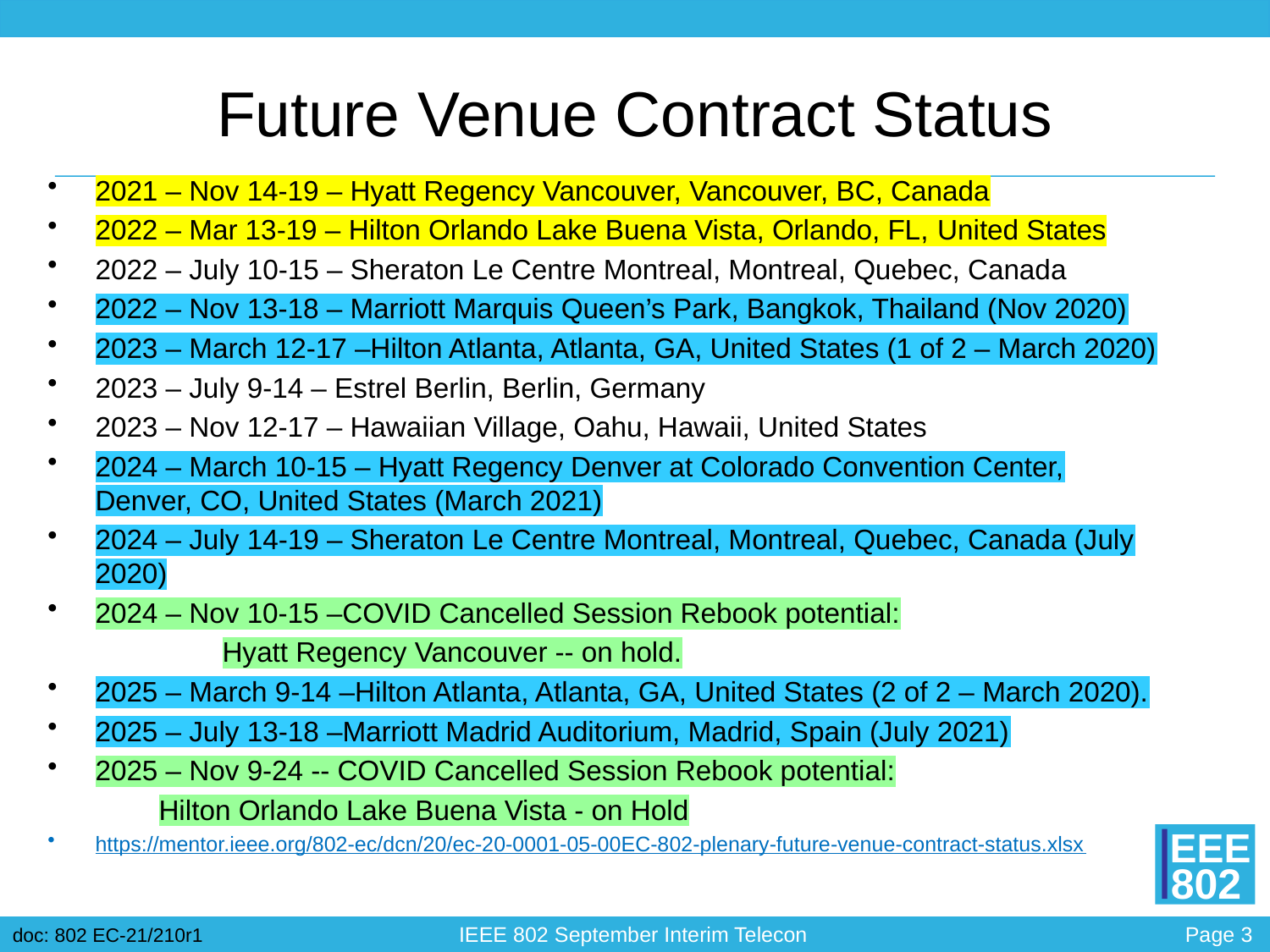

# Future Venue Contract Status
2021 – Nov 14-19 – Hyatt Regency Vancouver, Vancouver, BC, Canada
2022 – Mar 13-19 – Hilton Orlando Lake Buena Vista, Orlando, FL, United States
2022 – July 10-15 – Sheraton Le Centre Montreal, Montreal, Quebec, Canada
2022 – Nov 13-18 – Marriott Marquis Queen’s Park, Bangkok, Thailand (Nov 2020)
2023 – March 12-17 –Hilton Atlanta, Atlanta, GA, United States (1 of 2 – March 2020)
2023 – July 9-14 – Estrel Berlin, Berlin, Germany
2023 – Nov 12-17 – Hawaiian Village, Oahu, Hawaii, United States
2024 – March 10-15 – Hyatt Regency Denver at Colorado Convention Center, Denver, CO, United States (March 2021)
2024 – July 14-19 – Sheraton Le Centre Montreal, Montreal, Quebec, Canada (July 2020)
2024 – Nov 10-15 –COVID Cancelled Session Rebook potential:
Hyatt Regency Vancouver -- on hold.
2025 – March 9-14 –Hilton Atlanta, Atlanta, GA, United States (2 of 2 – March 2020).
2025 – July 13-18 –Marriott Madrid Auditorium, Madrid, Spain (July 2021)
2025 – Nov 9-24 -- COVID Cancelled Session Rebook potential:
Hilton Orlando Lake Buena Vista - on Hold
https://mentor.ieee.org/802-ec/dcn/20/ec-20-0001-05-00EC-802-plenary-future-venue-contract-status.xlsx